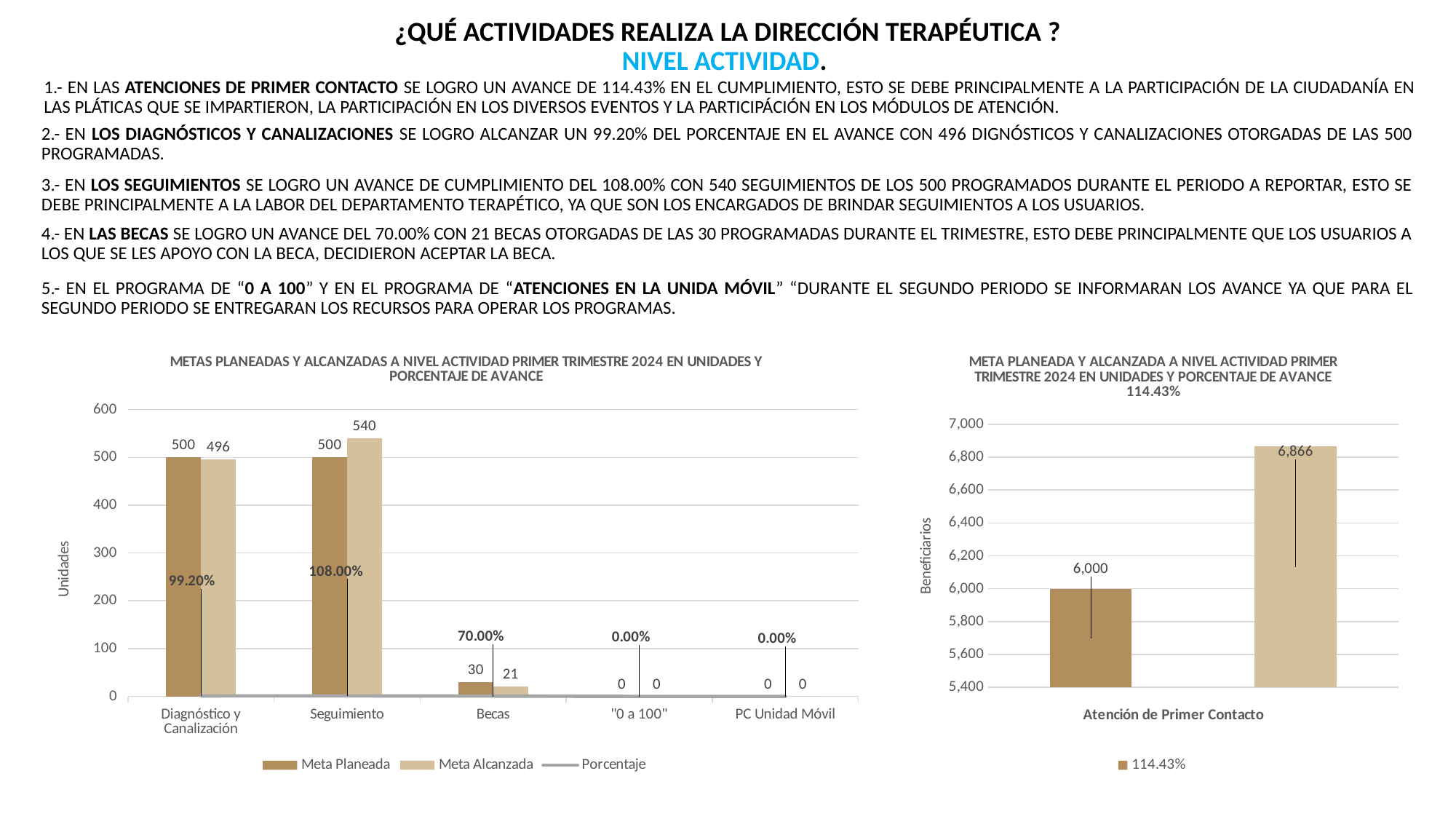

¿QUÉ ACTIVIDADES REALIZA LA DIRECCIÓN TERAPÉUTICA ? NIVEL ACTIVIDAD.
1.- EN LAS ATENCIONES DE PRIMER CONTACTO SE LOGRO UN AVANCE DE 114.43% EN EL CUMPLIMIENTO, ESTO SE DEBE PRINCIPALMENTE A LA PARTICIPACIÓN DE LA CIUDADANÍA EN LAS PLÁTICAS QUE SE IMPARTIERON, LA PARTICIPACIÓN EN LOS DIVERSOS EVENTOS Y LA PARTICIPÁCIÓN EN LOS MÓDULOS DE ATENCIÓN.
2.- EN LOS DIAGNÓSTICOS Y CANALIZACIONES SE LOGRO ALCANZAR UN 99.20% DEL PORCENTAJE EN EL AVANCE CON 496 DIGNÓSTICOS Y CANALIZACIONES OTORGADAS DE LAS 500 PROGRAMADAS.
3.- EN LOS SEGUIMIENTOS SE LOGRO UN AVANCE DE CUMPLIMIENTO DEL 108.00% CON 540 SEGUIMIENTOS DE LOS 500 PROGRAMADOS DURANTE EL PERIODO A REPORTAR, ESTO SE DEBE PRINCIPALMENTE A LA LABOR DEL DEPARTAMENTO TERAPÉTICO, YA QUE SON LOS ENCARGADOS DE BRINDAR SEGUIMIENTOS A LOS USUARIOS.
4.- EN LAS BECAS SE LOGRO UN AVANCE DEL 70.00% CON 21 BECAS OTORGADAS DE LAS 30 PROGRAMADAS DURANTE EL TRIMESTRE, ESTO DEBE PRINCIPALMENTE QUE LOS USUARIOS A LOS QUE SE LES APOYO CON LA BECA, DECIDIERON ACEPTAR LA BECA.
5.- EN EL PROGRAMA DE “0 A 100” Y EN EL PROGRAMA DE “ATENCIONES EN LA UNIDA MÓVIL” “DURANTE EL SEGUNDO PERIODO SE INFORMARAN LOS AVANCE YA QUE PARA EL SEGUNDO PERIODO SE ENTREGARAN LOS RECURSOS PARA OPERAR LOS PROGRAMAS.

### Chart: METAS PLANEADAS Y ALCANZADAS A NIVEL ACTIVIDAD PRIMER TRIMESTRE 2024 EN UNIDADES Y PORCENTAJE DE AVANCE

| Category | Meta Planeada | Meta Alcanzada | Porcentaje |
|---|---|---|---|
| Diagnóstico y Canalización | 500.0 | 496.0 | 0.992 |
| Seguimiento | 500.0 | 540.0 | 1.08 |
| Becas | 30.0 | 21.0 | 0.7 |
| "0 a 100" | 0.0 | 0.0 | 0.0 |
| PC Unidad Móvil | 0.0 | 0.0 | 0.0 |

### Chart: META PLANEADA Y ALCANZADA A NIVEL ACTIVIDAD PRIMER TRIMESTRE 2024 EN UNIDADES Y PORCENTAJE DE AVANCE

114.43%

| Category | 114.43% |
|---|---|
| Meta Planeada | 6000.0 |
| Meta Alcanzada | 6866.0 |